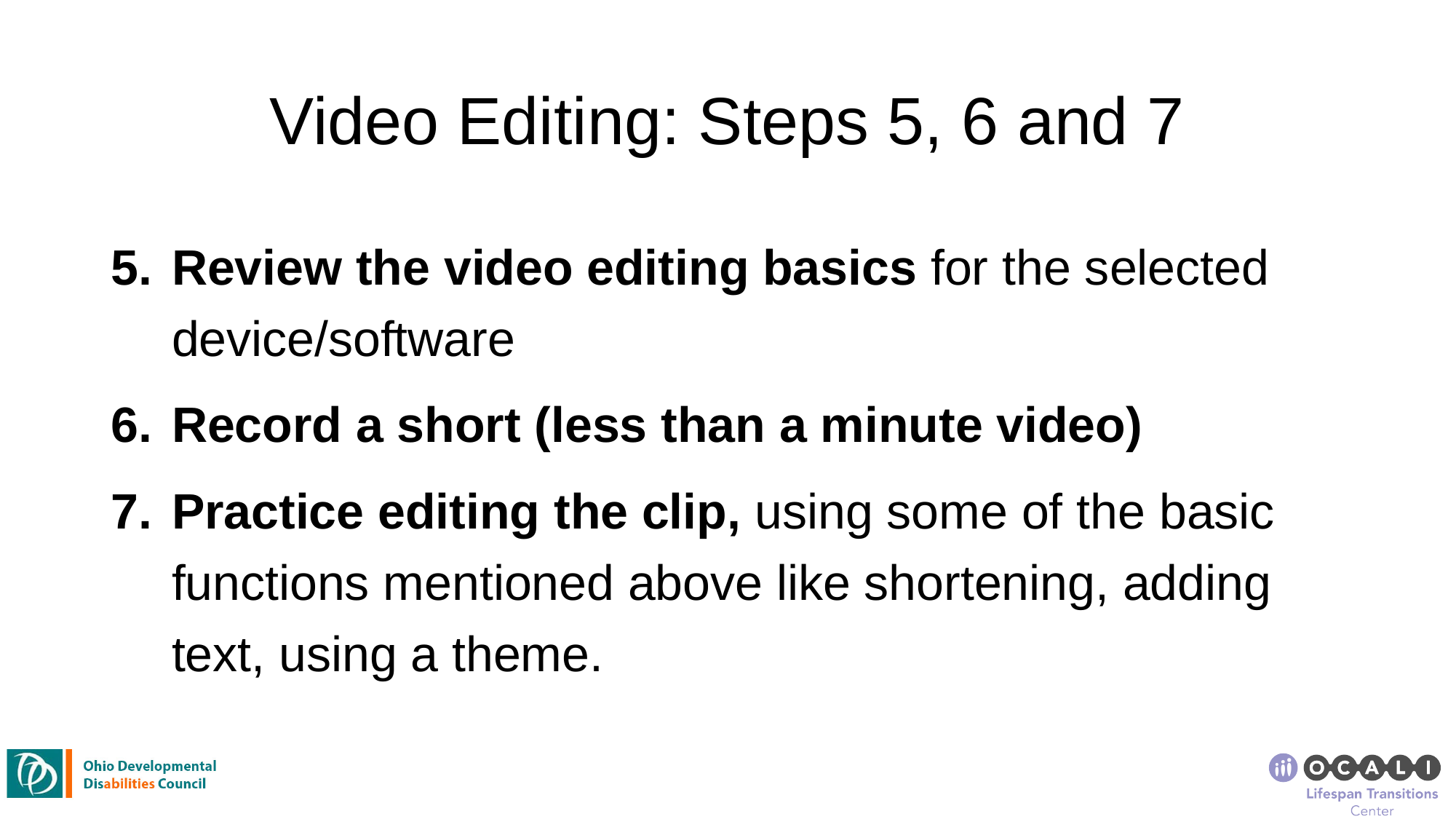

# Video Editing: Steps 5, 6 and 7
Review the video editing basics for the selected device/software
Record a short (less than a minute video)
Practice editing the clip, using some of the basic functions mentioned above like shortening, adding text, using a theme.